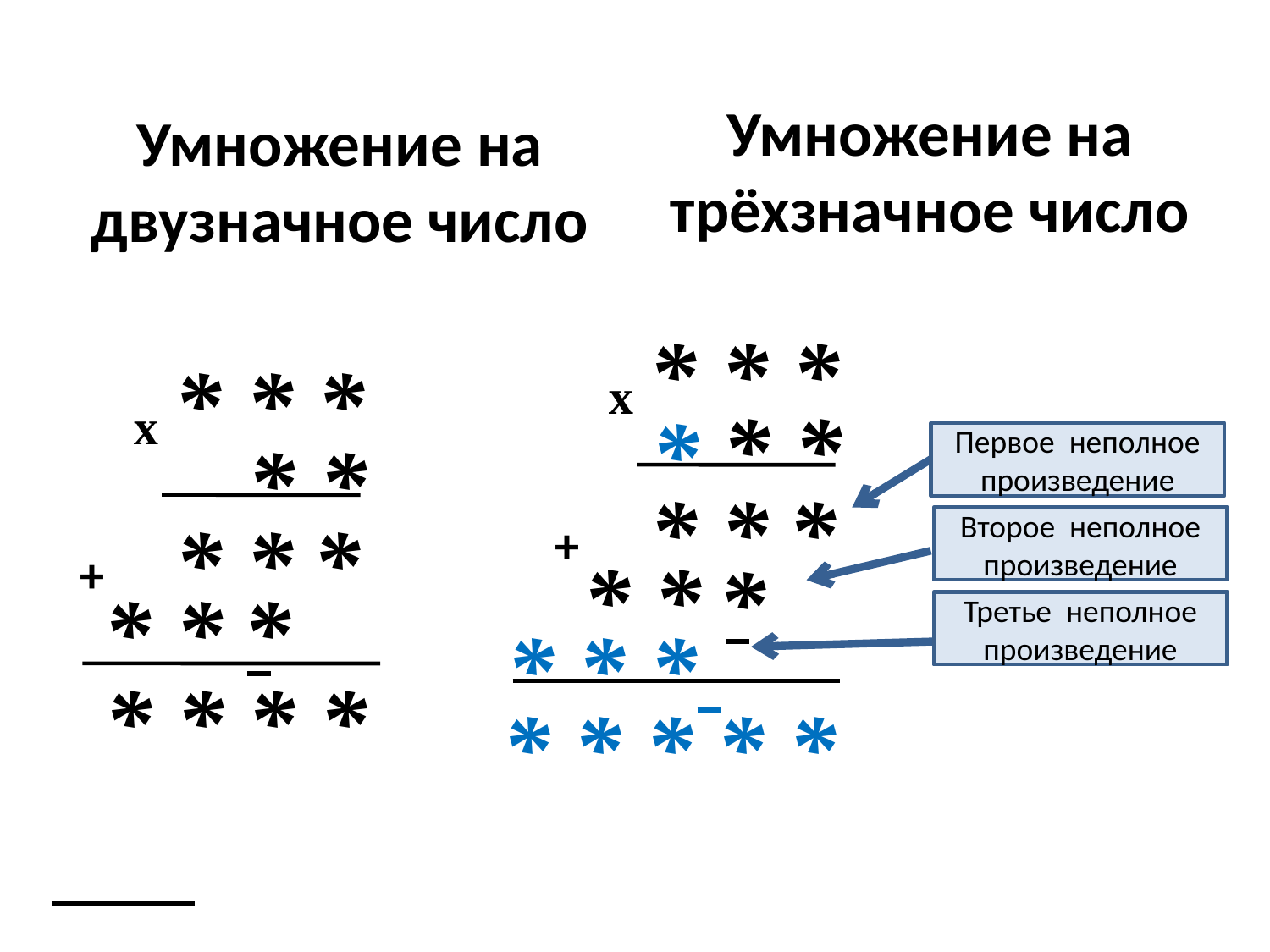

Умножение на трёхзначное число
Умножение на двузначное число

* * *
* * *
х
 * *
   *
*
*
      +
* *
*
* * * *

х
 * *
*
Первое  неполное произведение
   *
*
*
      +
Второе  неполное произведение
* *
*
Третье  неполное произведение
* * *
* * * * *